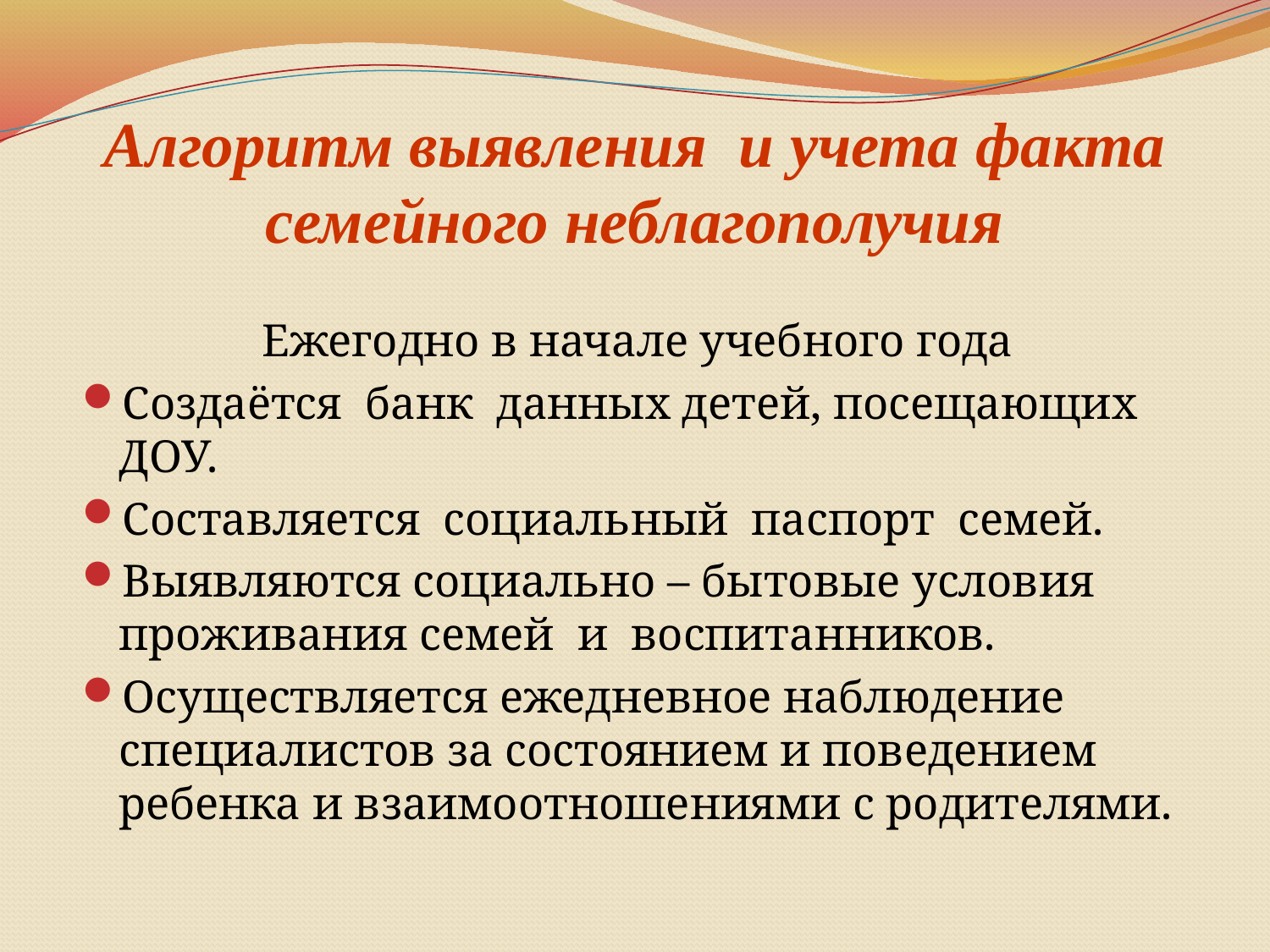

# Алгоритм выявления  и учета факта семейного неблагополучия
Ежегодно в начале учебного года
Создаётся  банк  данных детей, посещающих ДОУ.
Составляется  социальный  паспорт  семей.
Выявляются социально – бытовые условия проживания семей  и  воспитанников.
Осуществляется ежедневное наблюдение специалистов за состоянием и поведением ребенка и взаимоотношениями с родителями.